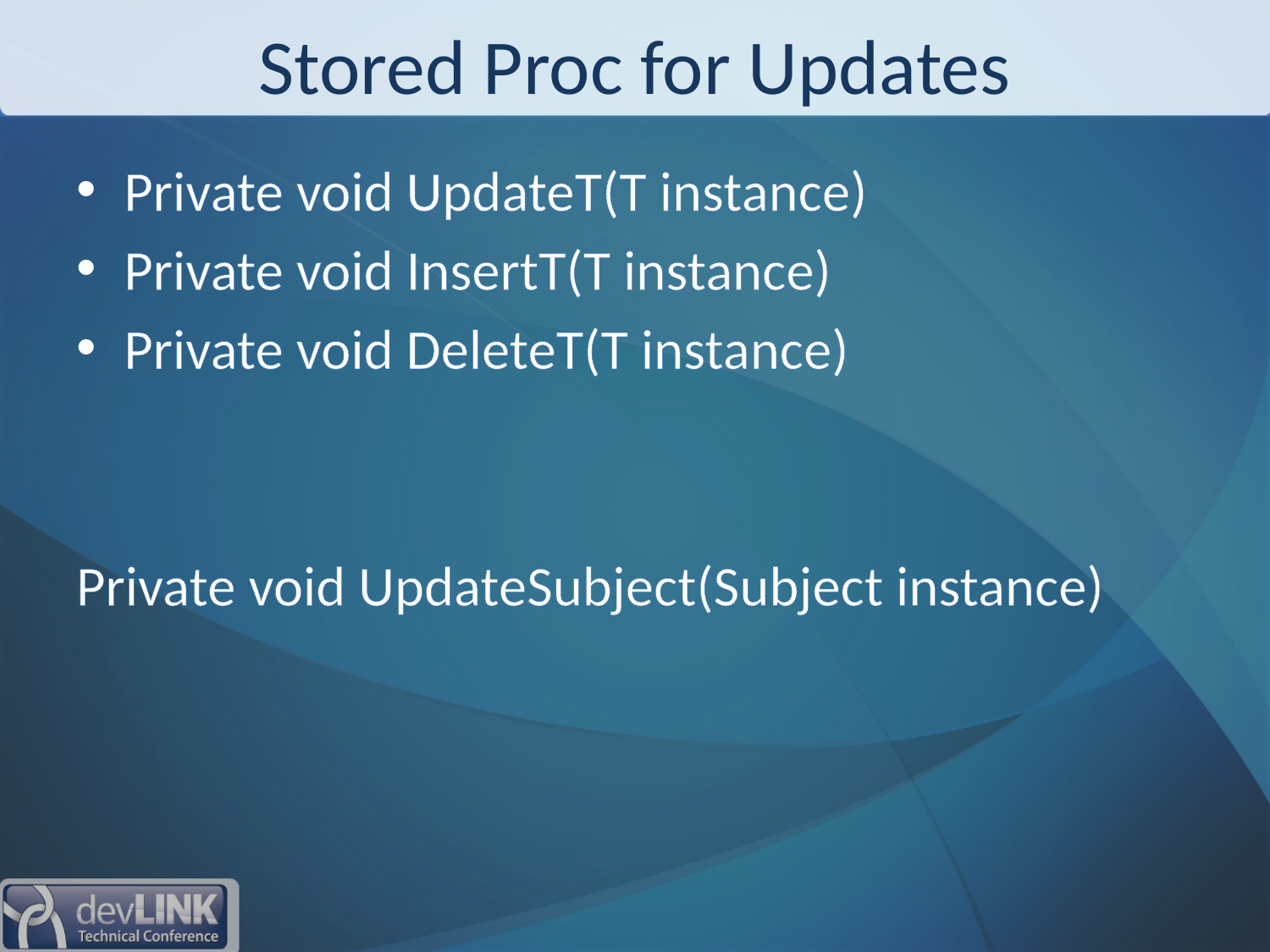

# Stored Proc for Updates
Private void UpdateT(T instance)
Private void InsertT(T instance)
Private void DeleteT(T instance)

Private void UpdateSubject(Subject instance)